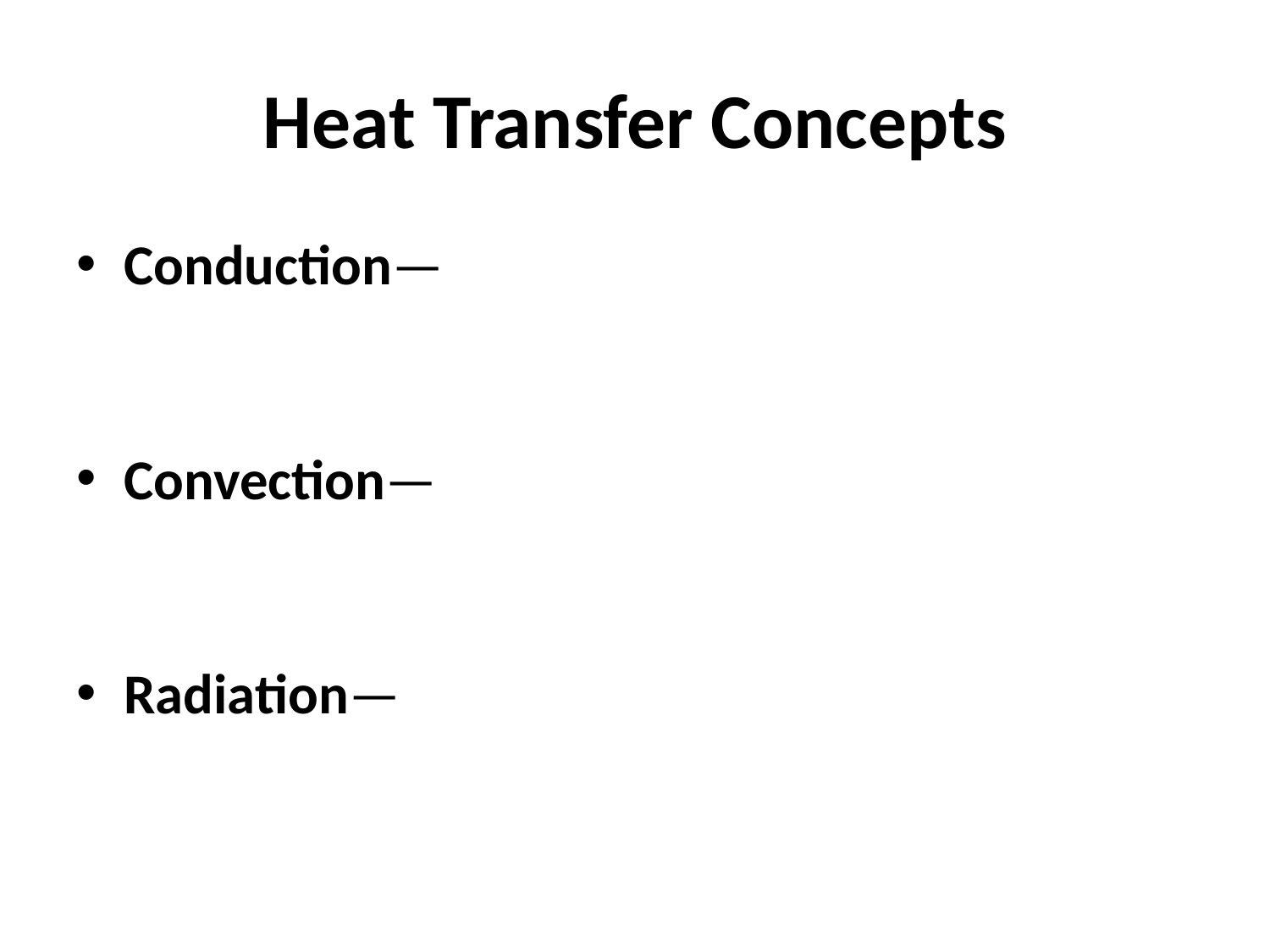

# Heat Transfer Concepts
Conduction—
Convection—
Radiation—